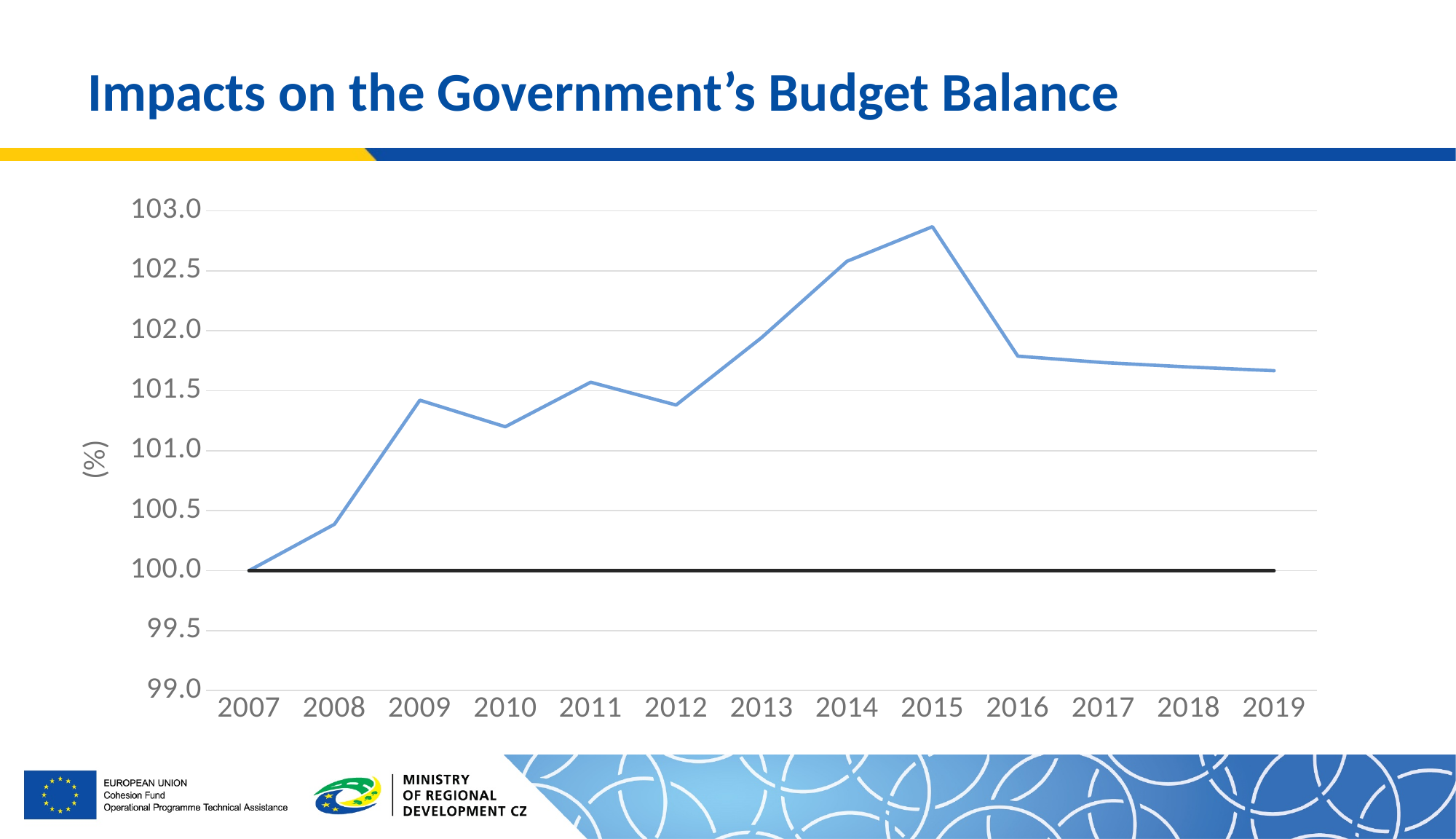

# Impacts on the Government’s Budget Balance

### Chart

| Category | BASE |  |
|---|---|---|
| 2007 | 100.0 | 100.0 |
| 2008 | 100.38643248383674 | 100.0 |
| 2009 | 101.4210596481763 | 100.0 |
| 2010 | 101.1999783890957 | 100.0 |
| 2011 | 101.57123343554808 | 100.0 |
| 2012 | 101.38093166990983 | 100.0 |
| 2013 | 101.94298192790812 | 100.0 |
| 2014 | 102.57919558786075 | 100.0 |
| 2015 | 102.86767539236219 | 100.0 |
| 2016 | 101.78849731052274 | 100.0 |
| 2017 | 101.73498314388374 | 100.0 |
| 2018 | 101.69768948542779 | 100.0 |
| 2019 | 101.6670672000935 | 100.0 |